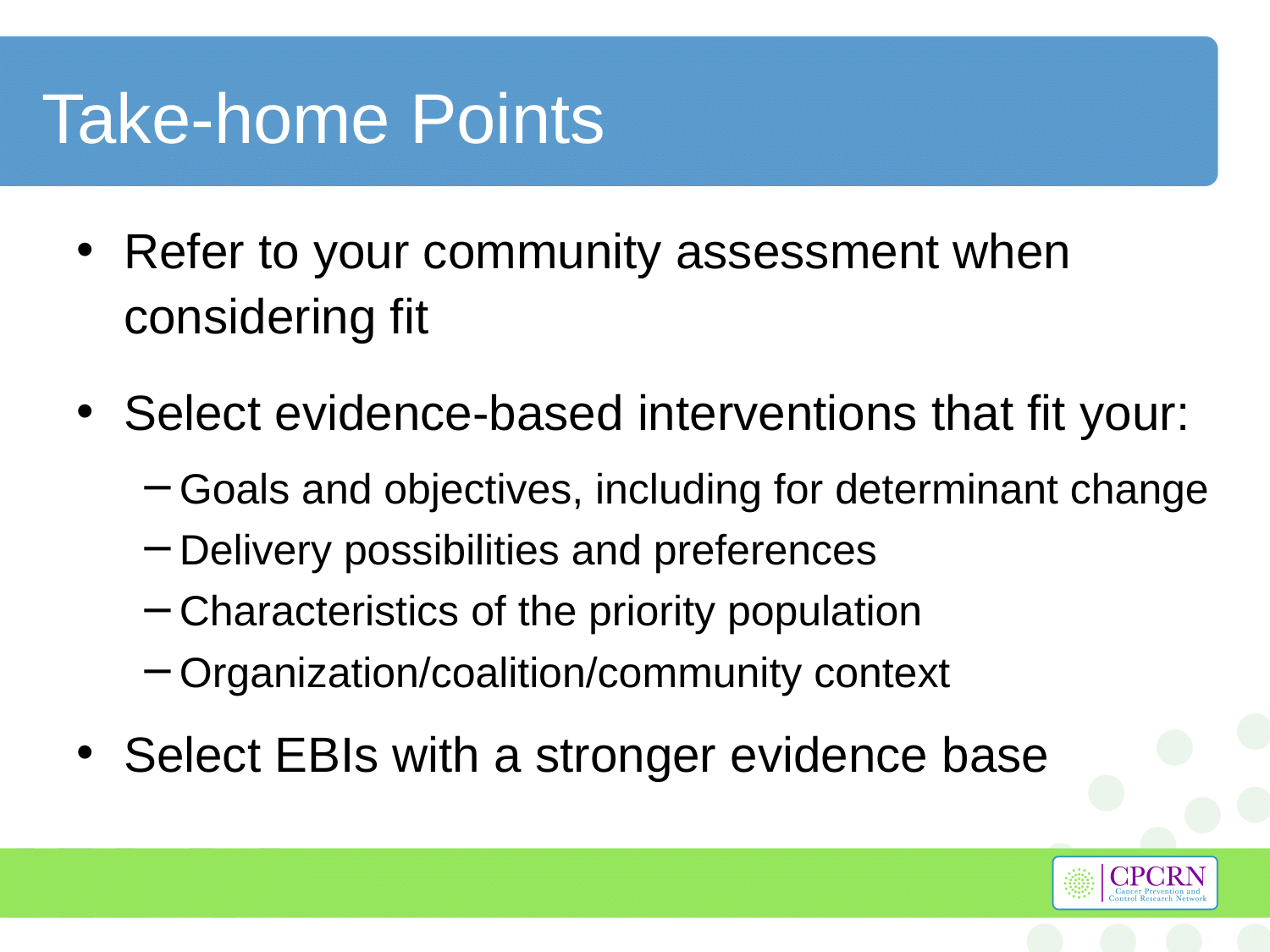

# Take-home Points
Refer to your community assessment when considering fit
Select evidence-based interventions that fit your:
Goals and objectives, including for determinant change
Delivery possibilities and preferences
Characteristics of the priority population
Organization/coalition/community context
Select EBIs with a stronger evidence base